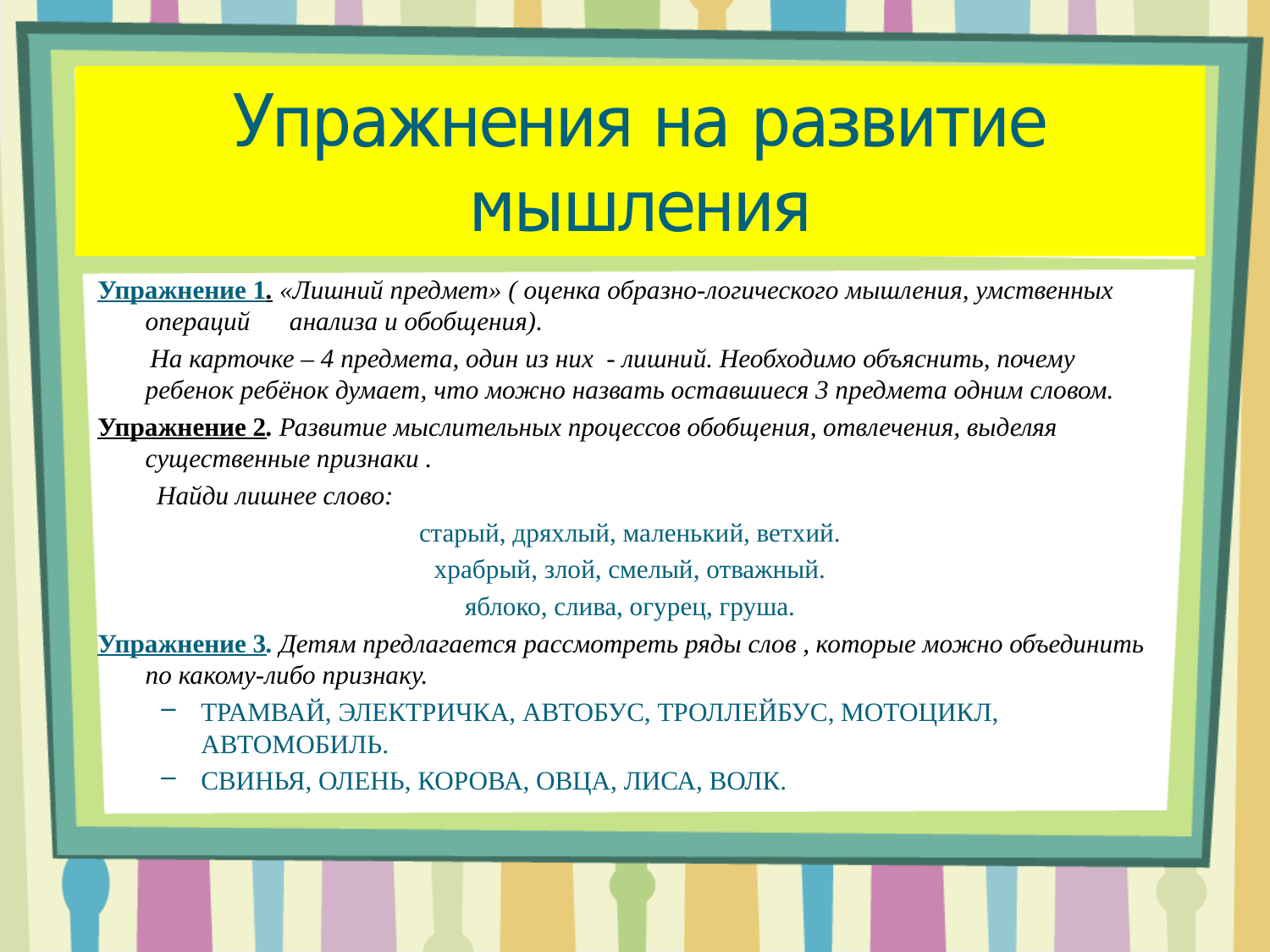

# Упражнения на развитие мышления
Упражнение 1. «Лишний предмет» ( оценка образно-логического мышления, умственных операций      анализа и обобщения).
        На карточке – 4 предмета, один из них  - лишний. Необходимо объяснить, почему ребенок ребёнок думает, что можно назвать оставшиеся 3 предмета одним словом.
Упражнение 2. Развитие мыслительных процессов обобщения, отвлечения, выделяя    существенные признаки .
         Найди лишнее слово:
старый, дряхлый, маленький, ветхий.
храбрый, злой, смелый, отважный.
яблоко, слива, огурец, груша.
Упражнение 3. Детям предлагается рассмотреть ряды слов , которые можно объединить по какому-либо признаку.
ТРАМВАЙ, ЭЛЕКТРИЧКА, АВТОБУС, ТРОЛЛЕЙБУС, МОТОЦИКЛ, АВТОМОБИЛЬ.
СВИНЬЯ, ОЛЕНЬ, КОРОВА, ОВЦА, ЛИСА, ВОЛК.